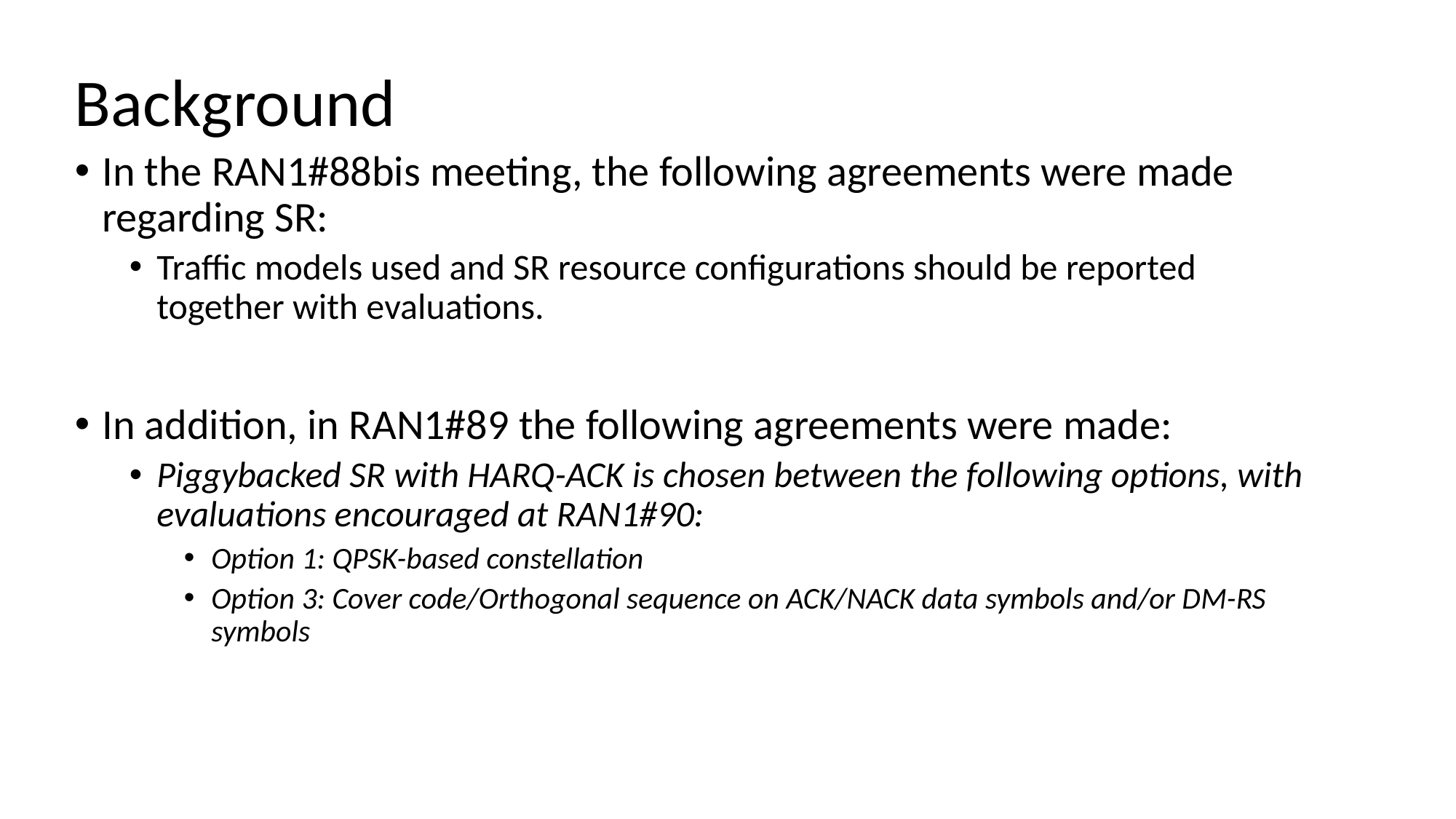

# Background
In the RAN1#88bis meeting, the following agreements were made regarding SR:
Traffic models used and SR resource configurations should be reported together with evaluations.

In addition, in RAN1#89 the following agreements were made:
Piggybacked SR with HARQ-ACK is chosen between the following options, with evaluations encouraged at RAN1#90:
Option 1: QPSK-based constellation
Option 3: Cover code/Orthogonal sequence on ACK/NACK data symbols and/or DM-RS symbols